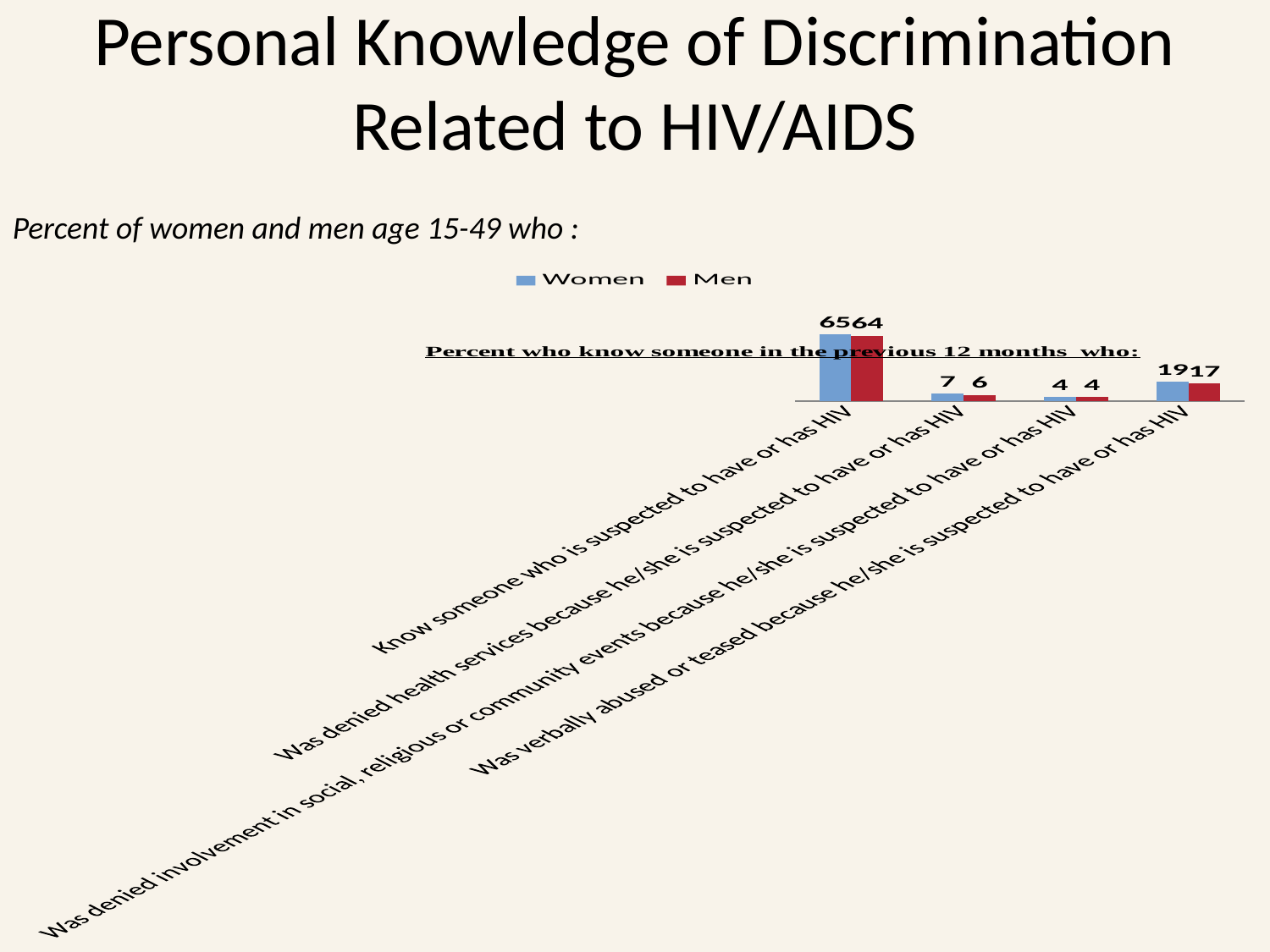

Personal Knowledge of Discrimination Related to HIV/AIDS
Percent of women and men age 15-49 who :

### Chart

| Category | Women | Men |
|---|---|---|
| Know someone who is suspected to have or has HIV | 65.0 | 64.0 |
| Was denied health services because he/she is suspected to have or has HIV | 7.0 | 6.0 |
| Was denied involvement in social, religious or community events because he/she is suspected to have or has HIV | 4.0 | 4.0 |
| Was verbally abused or teased because he/she is suspected to have or has HIV | 19.0 | 17.0 |